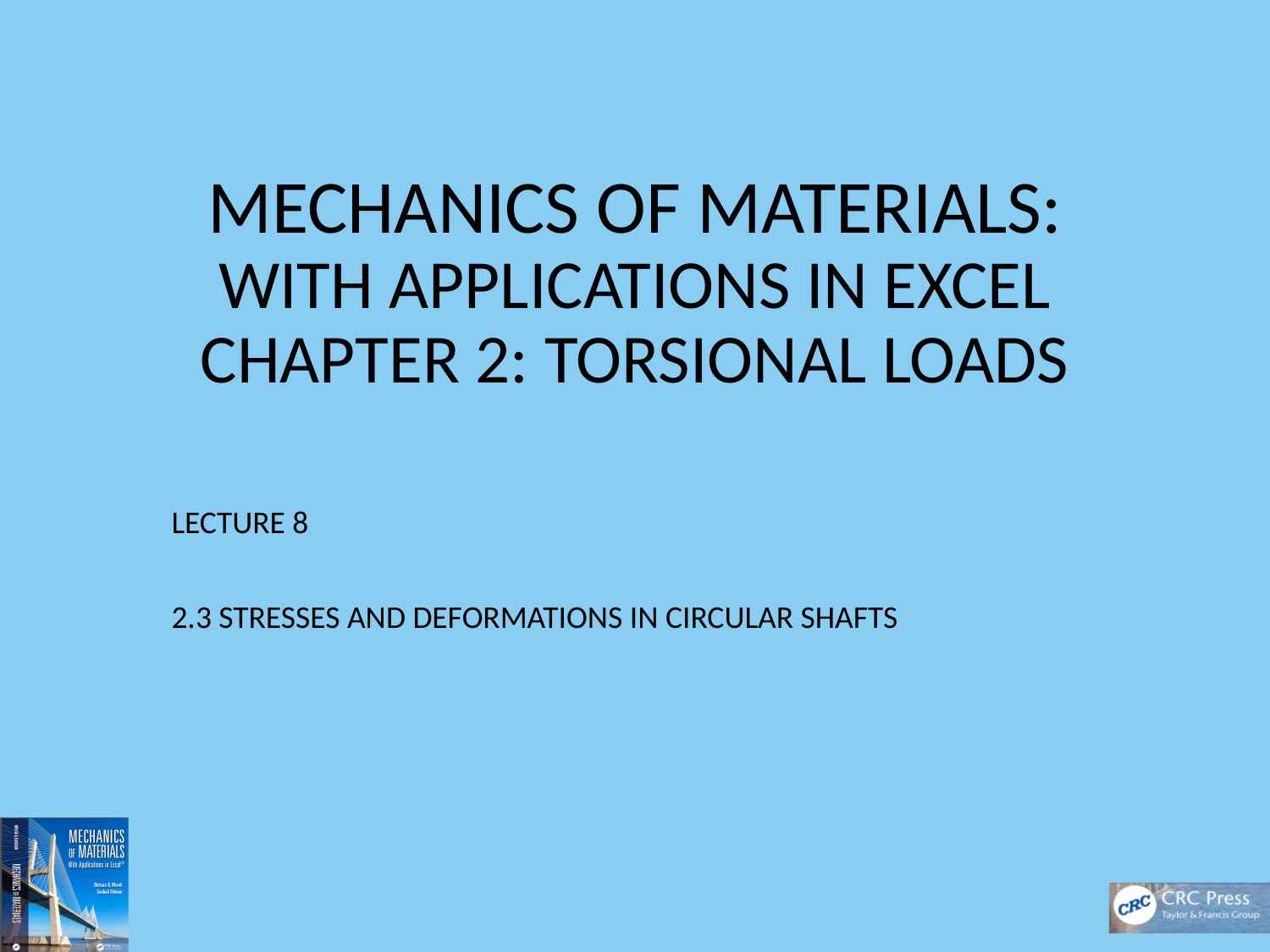

# MECHANICS OF MATERIALS: WITH APPLICATIONS IN EXCEL CHAPTER 2: TORSIONAL LOADS
LECTURE 8

2.3 STRESSES AND DEFORMATIONS IN CIRCULAR SHAFTS